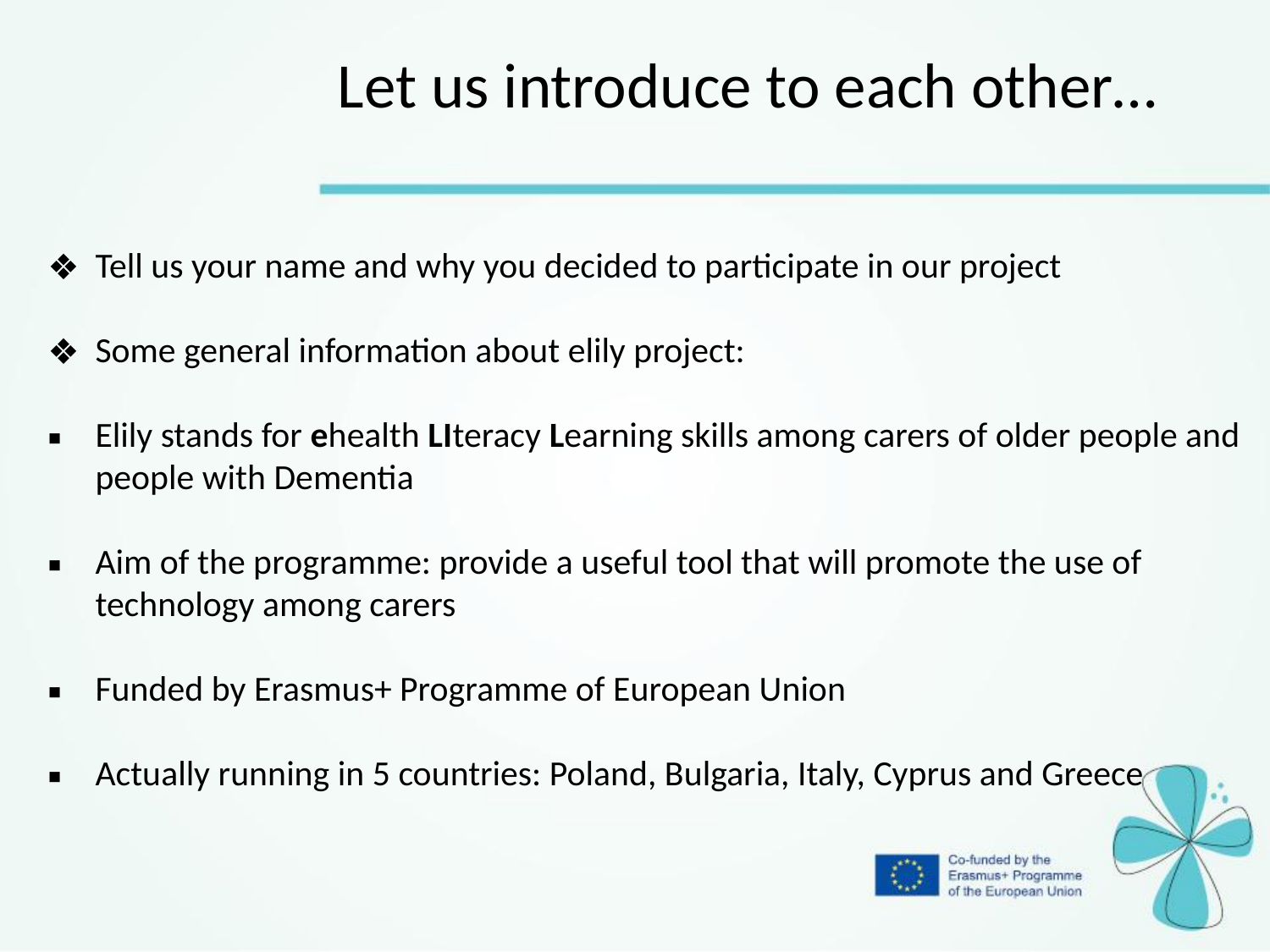

Let us introduce to each other…
Tell us your name and why you decided to participate in our project

Some general information about elily project:

Elily stands for ehealth LIteracy Learning skills among carers of older people and people with Dementia

Aim of the programme: provide a useful tool that will promote the use of technology among carers

Funded by Erasmus+ Programme of European Union

Actually running in 5 countries: Poland, Bulgaria, Italy, Cyprus and Greece